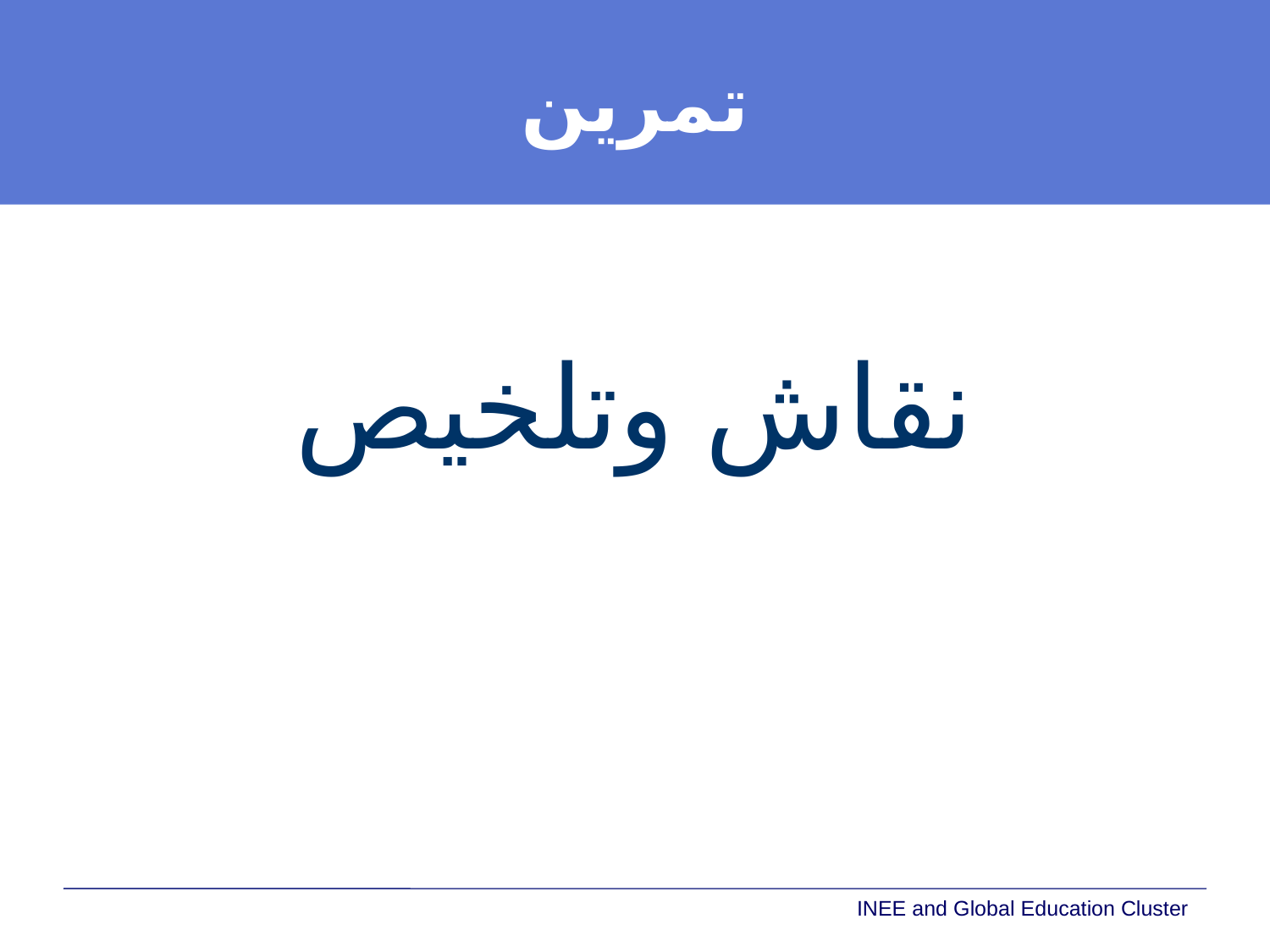

# تمرين
نقاش وتلخيص

INEE and Global Education Cluster